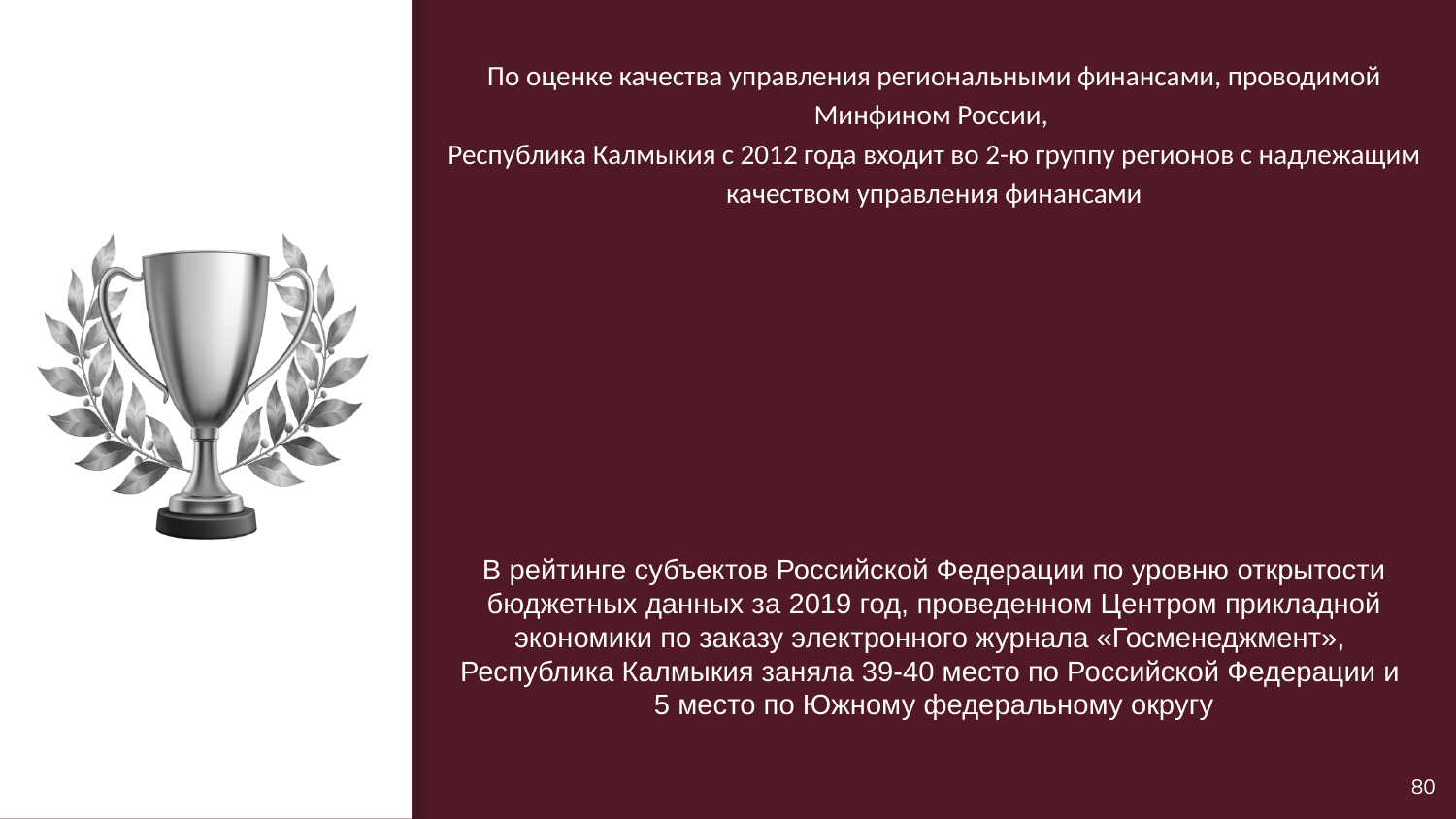

По оценке качества управления региональными финансами, проводимой Минфином России,
Республика Калмыкия с 2012 года входит во 2-ю группу регионов с надлежащим качеством управления финансами

В рейтинге субъектов Российской Федерации по уровню открытости бюджетных данных за 2019 год, проведенном Центром прикладной экономики по заказу электронного журнала «Госменеджмент»,
Республика Калмыкия заняла 39-40 место по Российской Федерации и
5 место по Южному федеральному округу
80